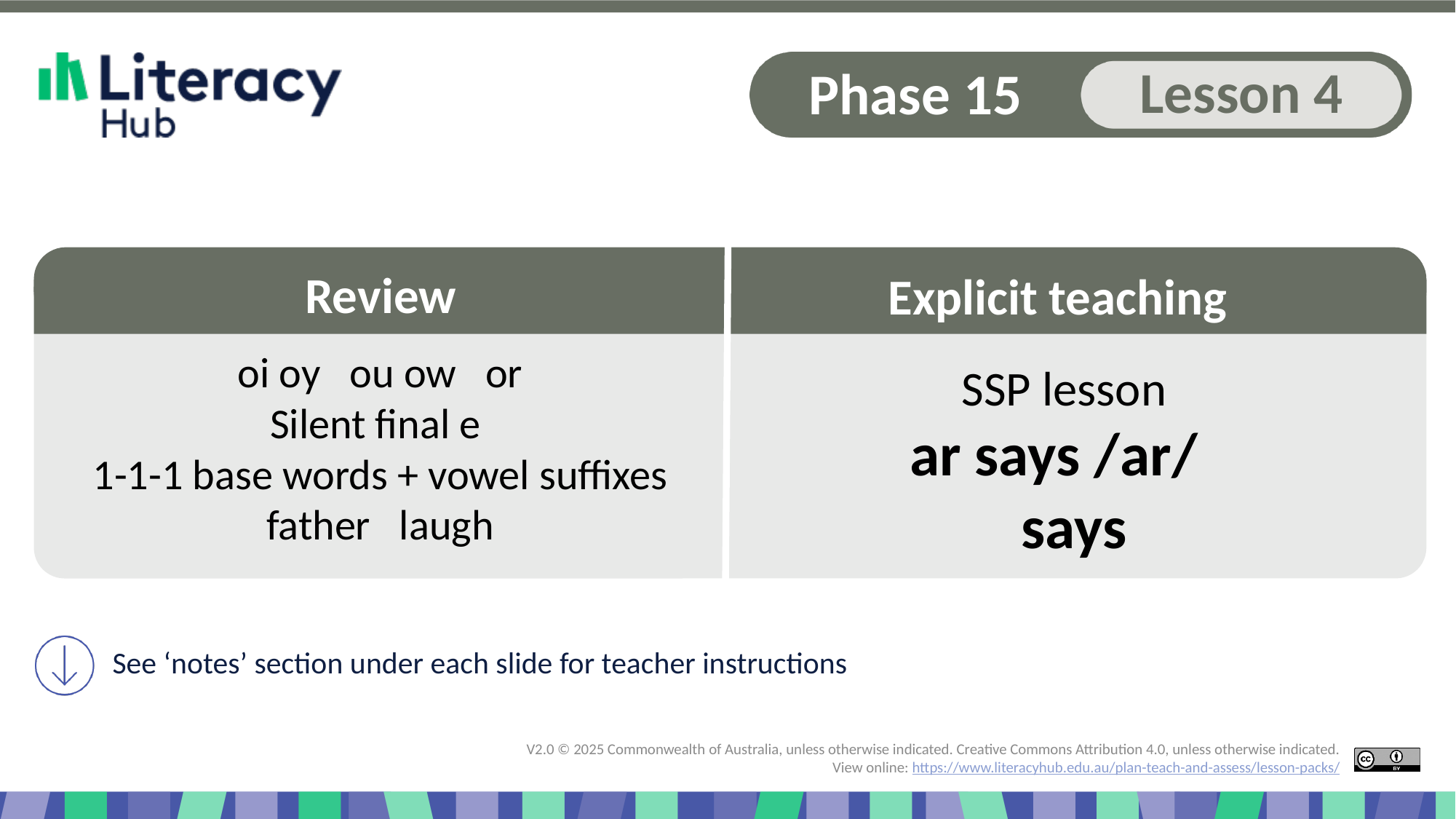

Slide 1 Explicit teaching Phase 15, lesson 4. ar says /ar/
oi oy   ou ow   or
Silent final e
1-1-1 base words + vowel suffixes
father   laugh
ar says /ar/
says